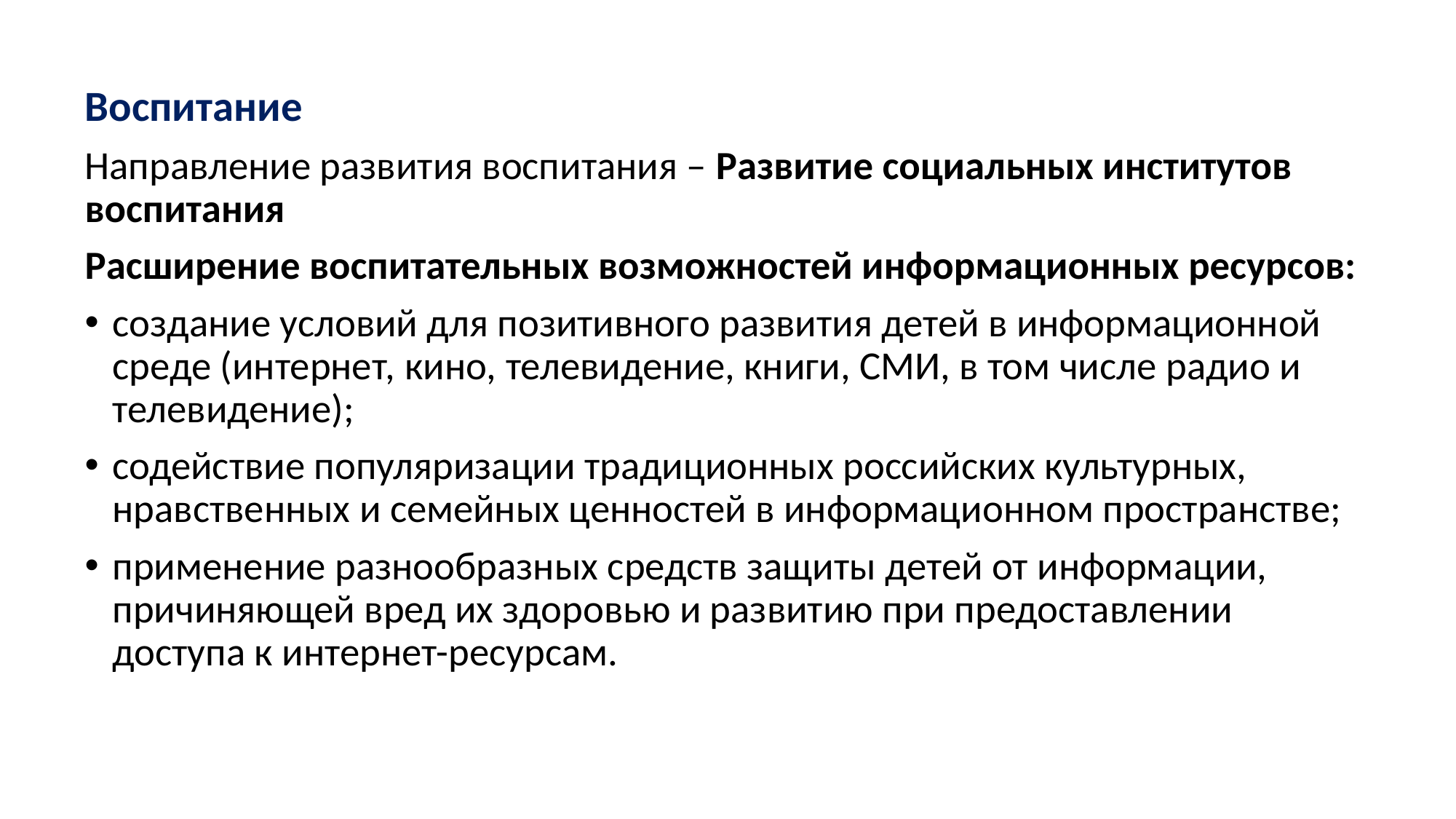

#
Воспитание
Направление развития воспитания – Развитие социальных институтов воспитания
Расширение воспитательных возможностей информационных ресурсов:
создание условий для позитивного развития детей в информационной среде (интернет, кино, телевидение, книги, СМИ, в том числе радио и телевидение);
содействие популяризации традиционных российских культурных, нравственных и семейных ценностей в информационном пространстве;
применение разнообразных средств защиты детей от информации, причиняющей вред их здоровью и развитию при предоставлении доступа к интернет-ресурсам.